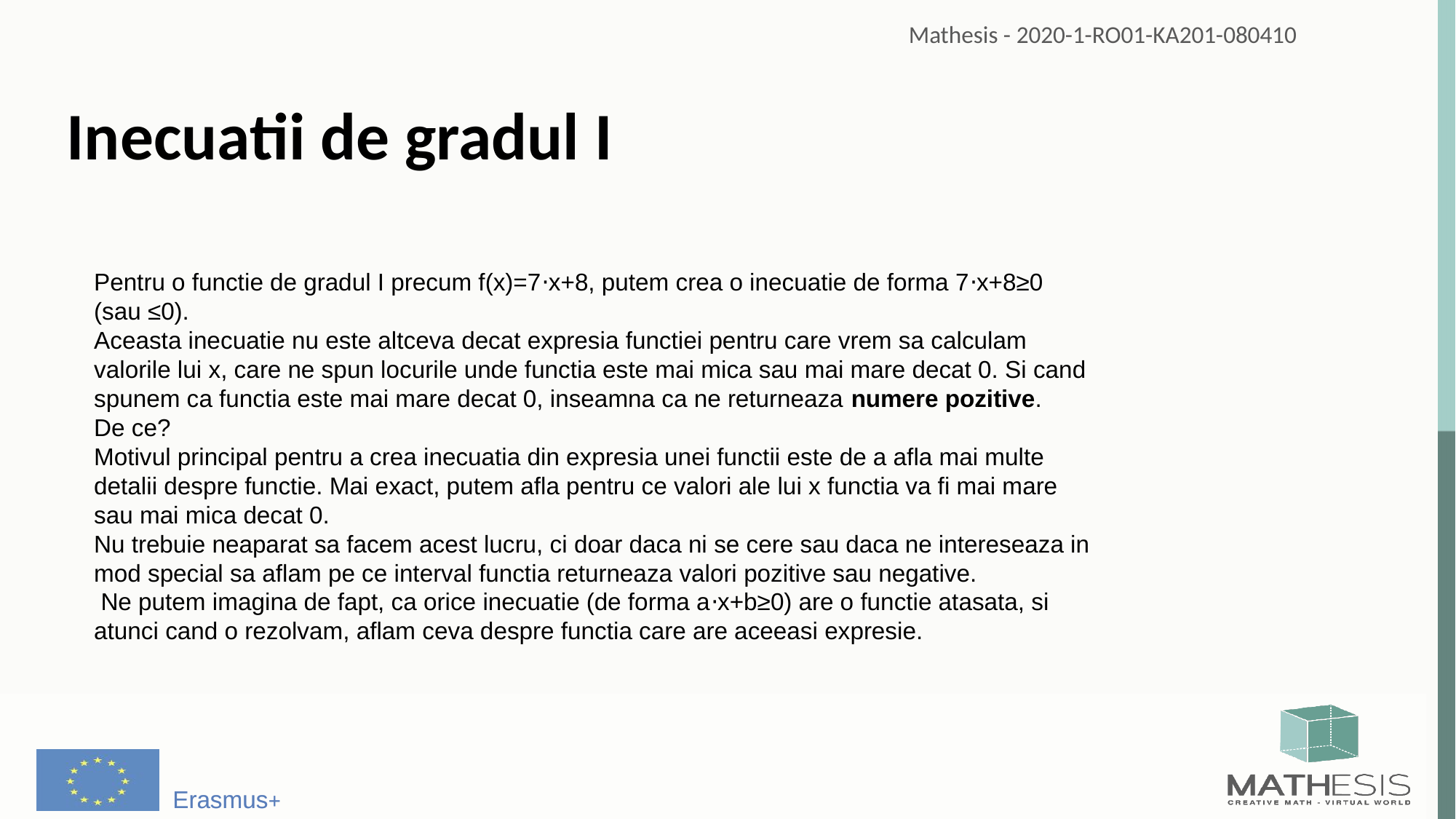

# Inecuatii de gradul I

Pentru o functie de gradul I precum f(x)=7⋅x+8, putem crea o inecuatie de forma 7⋅x+8≥0 (sau ≤0).
Aceasta inecuatie nu este altceva decat expresia functiei pentru care vrem sa calculam valorile lui x, care ne spun locurile unde functia este mai mica sau mai mare decat 0. Si cand spunem ca functia este mai mare decat 0, inseamna ca ne returneaza numere pozitive.
De ce?
Motivul principal pentru a crea inecuatia din expresia unei functii este de a afla mai multe detalii despre functie. Mai exact, putem afla pentru ce valori ale lui x functia va fi mai mare sau mai mica decat 0.
Nu trebuie neaparat sa facem acest lucru, ci doar daca ni se cere sau daca ne intereseaza in mod special sa aflam pe ce interval functia returneaza valori pozitive sau negative.
 Ne putem imagina de fapt, ca orice inecuatie (de forma a⋅x+b≥0) are o functie atasata, si atunci cand o rezolvam, aflam ceva despre functia care are aceeasi expresie.